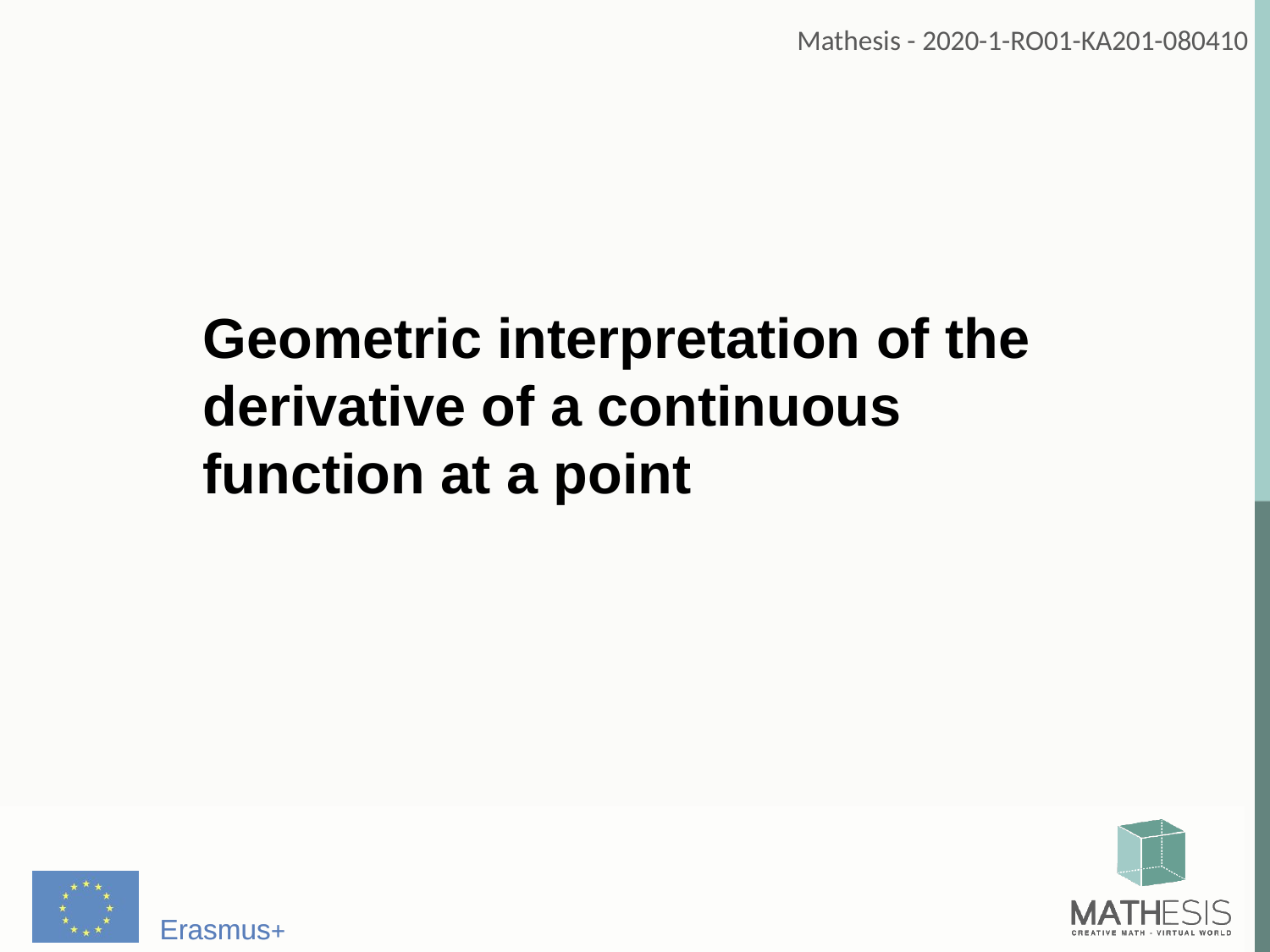

Geometric interpretation of the derivative of a continuous function at a point